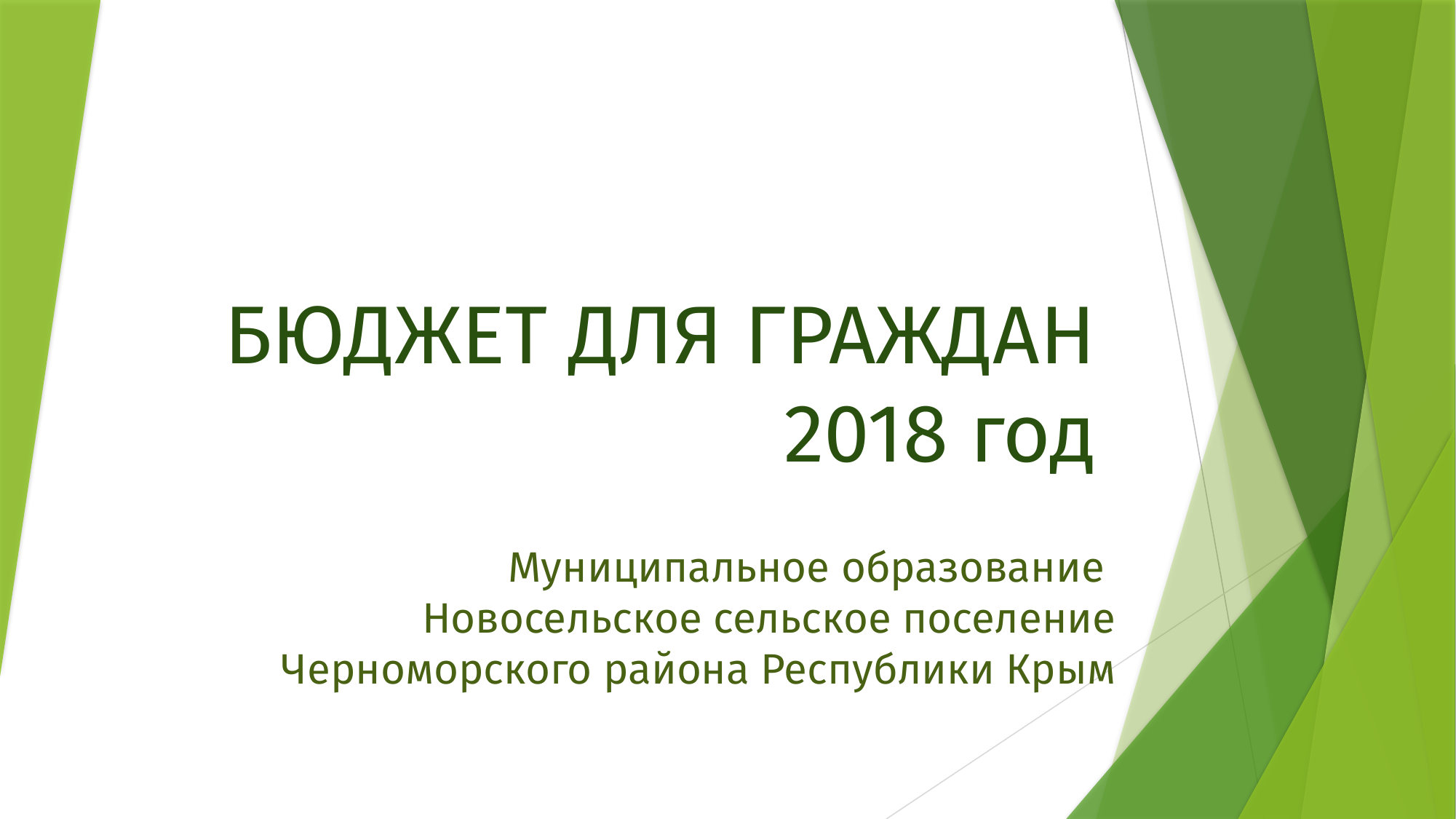

# БЮДЖЕТ ДЛЯ ГРАЖДАН 2018 год
Муниципальное образование
Новосельское сельское поселение Черноморского района Республики Крым